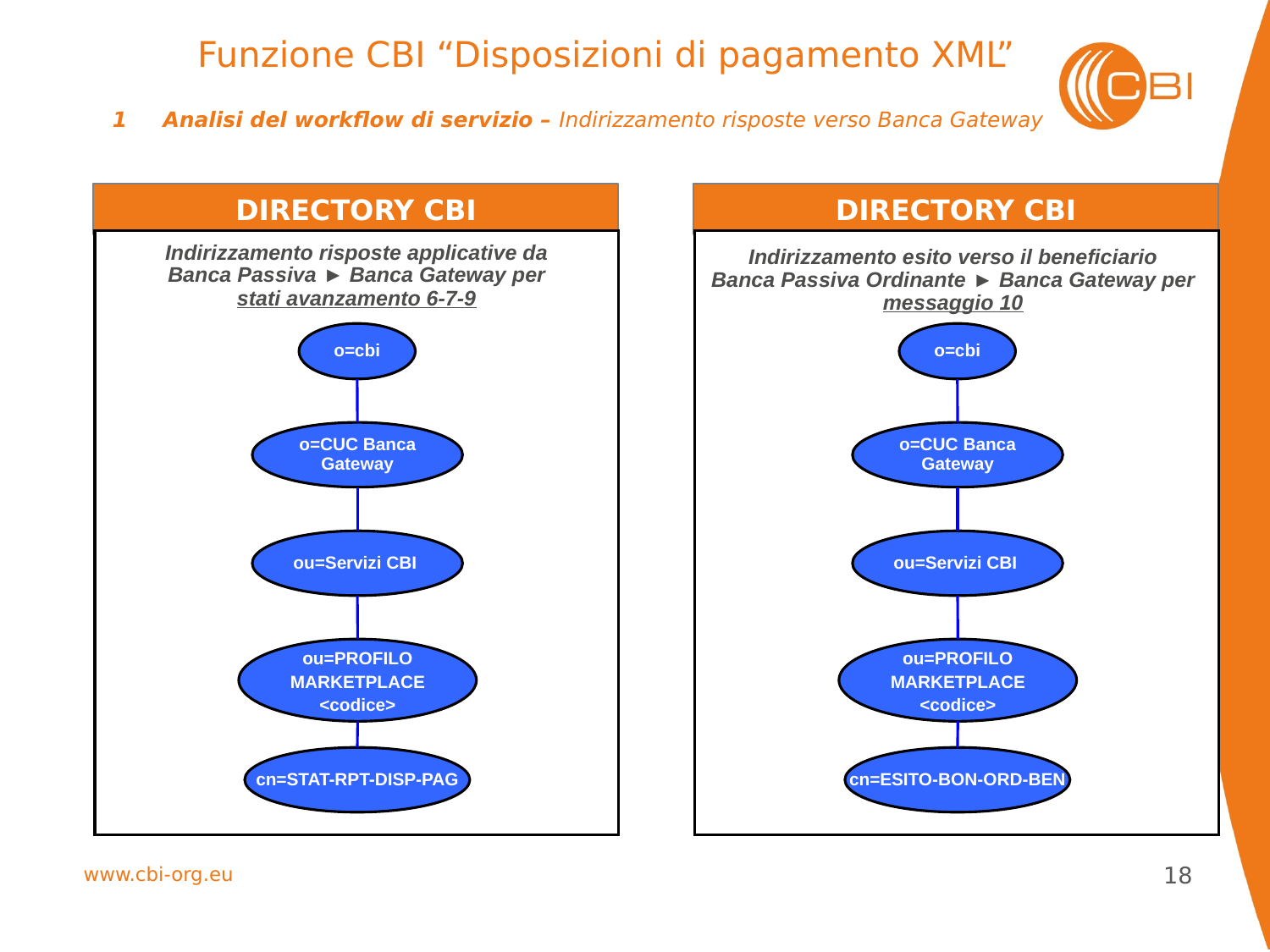

Funzione CBI “Disposizioni di pagamento XML”
1	 Analisi del workflow di servizio – Indirizzamento risposte verso Banca Gateway
DIRECTORY CBI
DIRECTORY CBI

Indirizzamento risposte applicative da
Banca Passiva ► Banca Gateway per stati avanzamento 6-7-9
Indirizzamento esito verso il beneficiario
Banca Passiva Ordinante ► Banca Gateway per messaggio 10
o=cbi
o=cbi
o=CUC Banca Gateway
o=CUC Banca Gateway
ou=Servizi CBI
ou=Servizi CBI
ou=PROFILO
MARKETPLACE
<codice>
ou=PROFILO
MARKETPLACE
<codice>
cn=STAT-RPT-DISP-PAG
cn=ESITO-BON-ORD-BEN